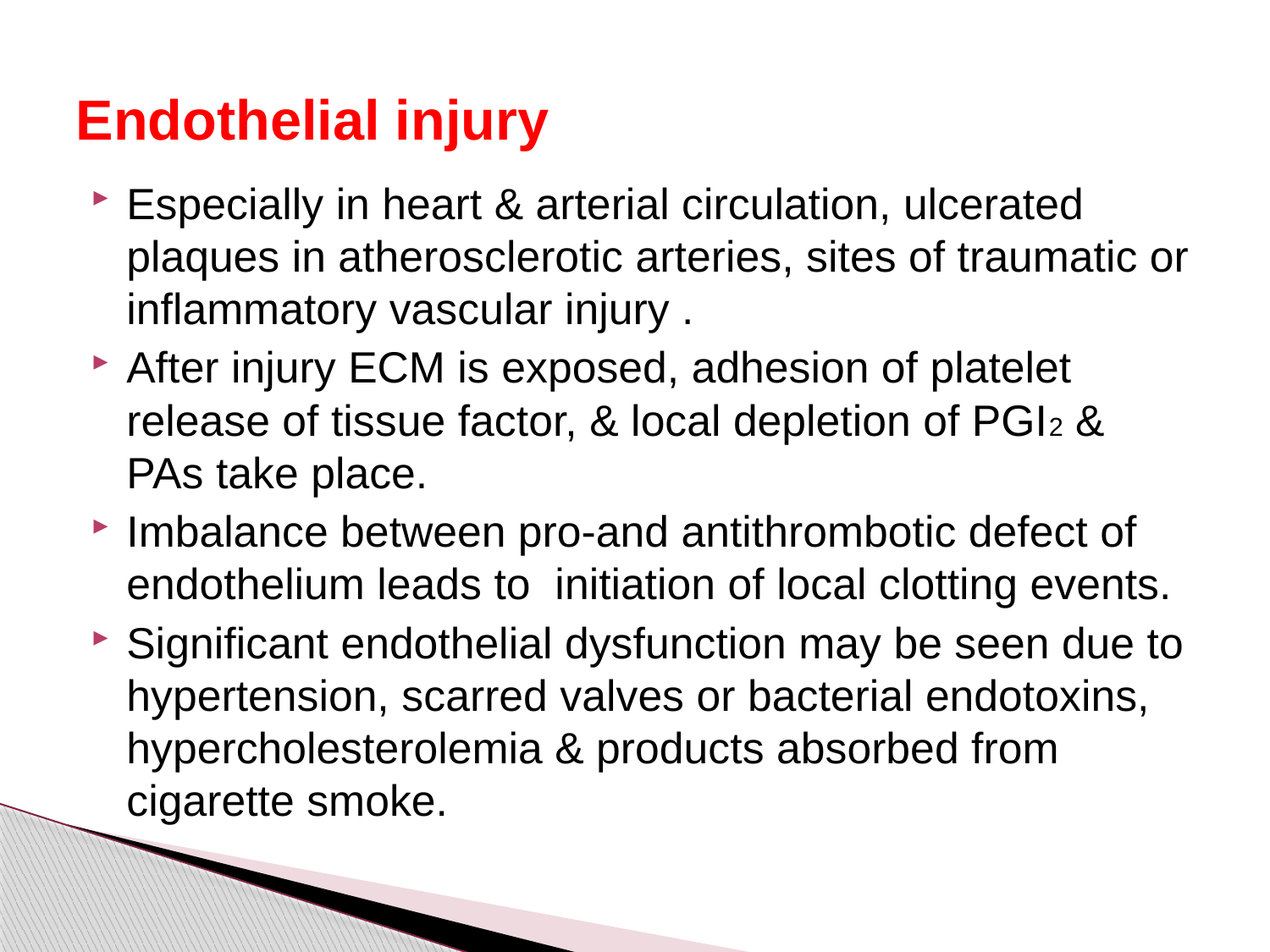

# Endothelial injury
Especially in heart & arterial circulation, ulcerated plaques in atherosclerotic arteries, sites of traumatic or inflammatory vascular injury .
After injury ECM is exposed, adhesion of platelet release of tissue factor, & local depletion of PGI2 & PAs take place.
Imbalance between pro-and antithrombotic defect of endothelium leads to  initiation of local clotting events.
Significant endothelial dysfunction may be seen due to hypertension, scarred valves or bacterial endotoxins, hypercholesterolemia & products absorbed from cigarette smoke.